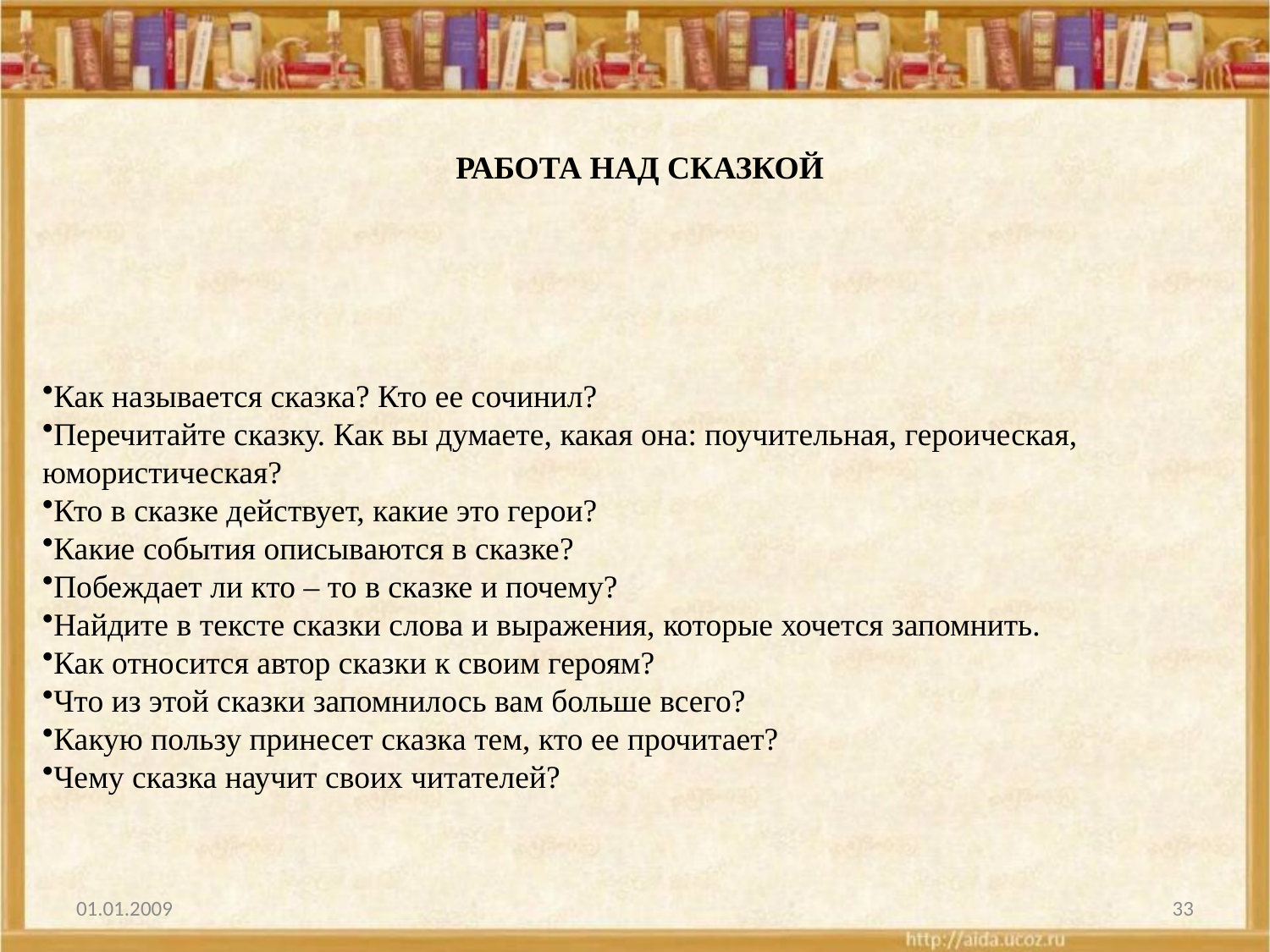

РАБОТА НАД СКАЗКОЙ

Как называется сказка? Кто ее сочинил?
Перечитайте сказку. Как вы думаете, какая она: поучительная, героическая, юмористическая?
Кто в сказке действует, какие это герои?
Какие события описываются в сказке?
Побеждает ли кто – то в сказке и почему?
Найдите в тексте сказки слова и выражения, которые хочется запомнить.
Как относится автор сказки к своим героям?
Что из этой сказки запомнилось вам больше всего?
Какую пользу принесет сказка тем, кто ее прочитает?
Чему сказка научит своих читателей?
01.01.2009
33